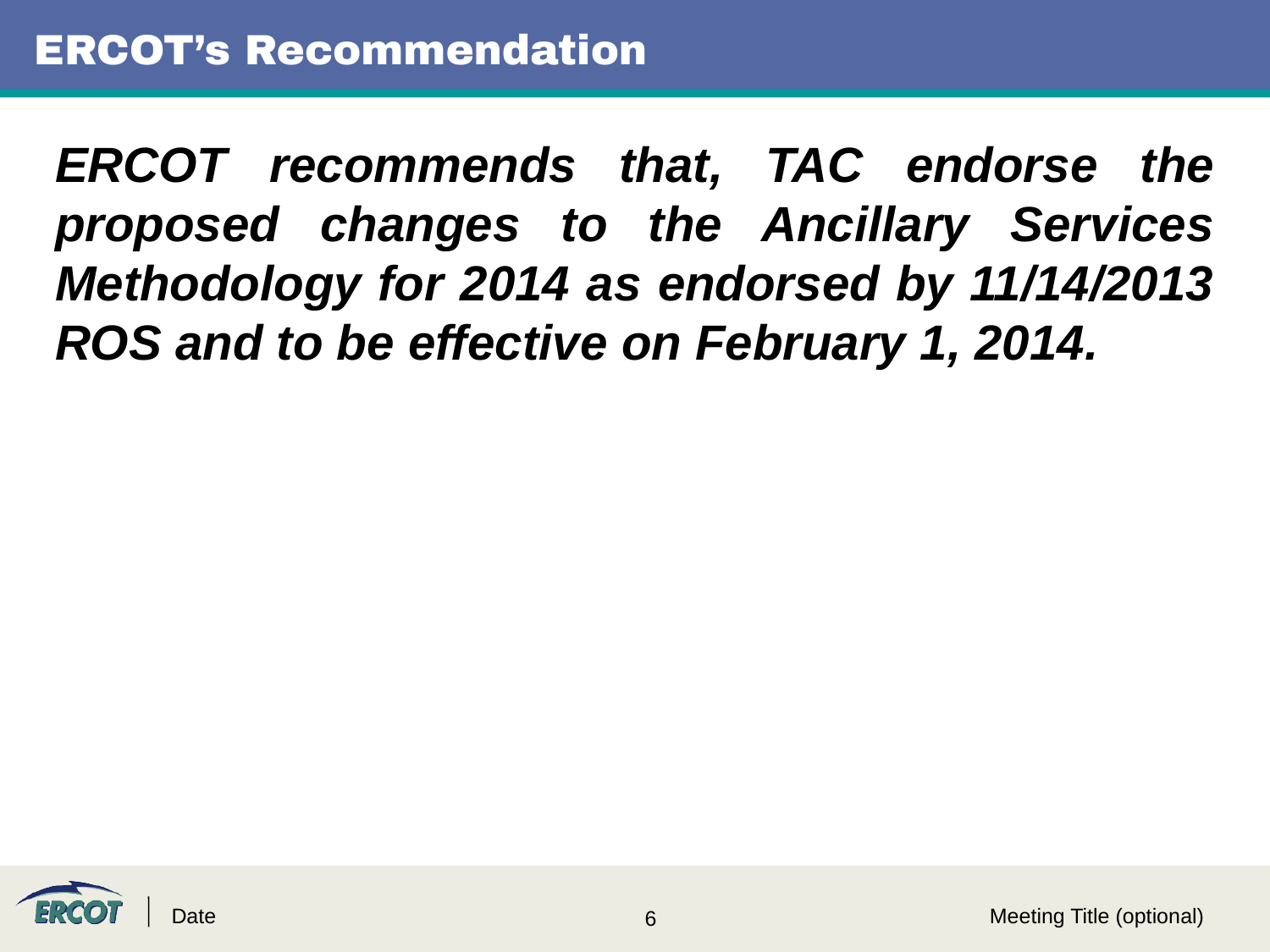

# ERCOT’s Recommendation
ERCOT recommends that, TAC endorse the proposed changes to the Ancillary Services Methodology for 2014 as endorsed by 11/14/2013 ROS and to be effective on February 1, 2014.
Date
Meeting Title (optional)